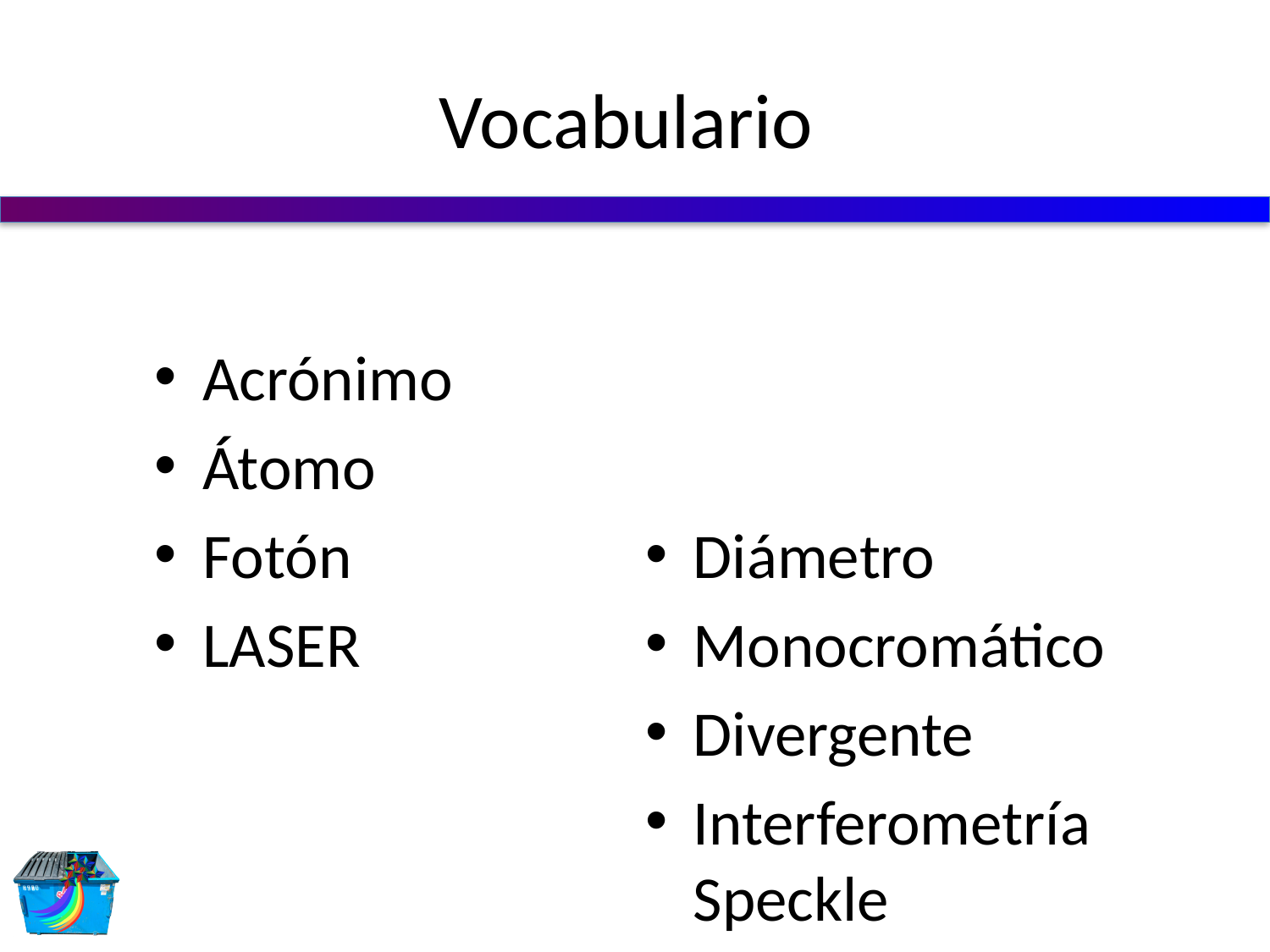

# Vocabulario
Acrónimo
Átomo
Fotón
LASER

Diámetro
Monocromático
Divergente
Interferometría Speckle